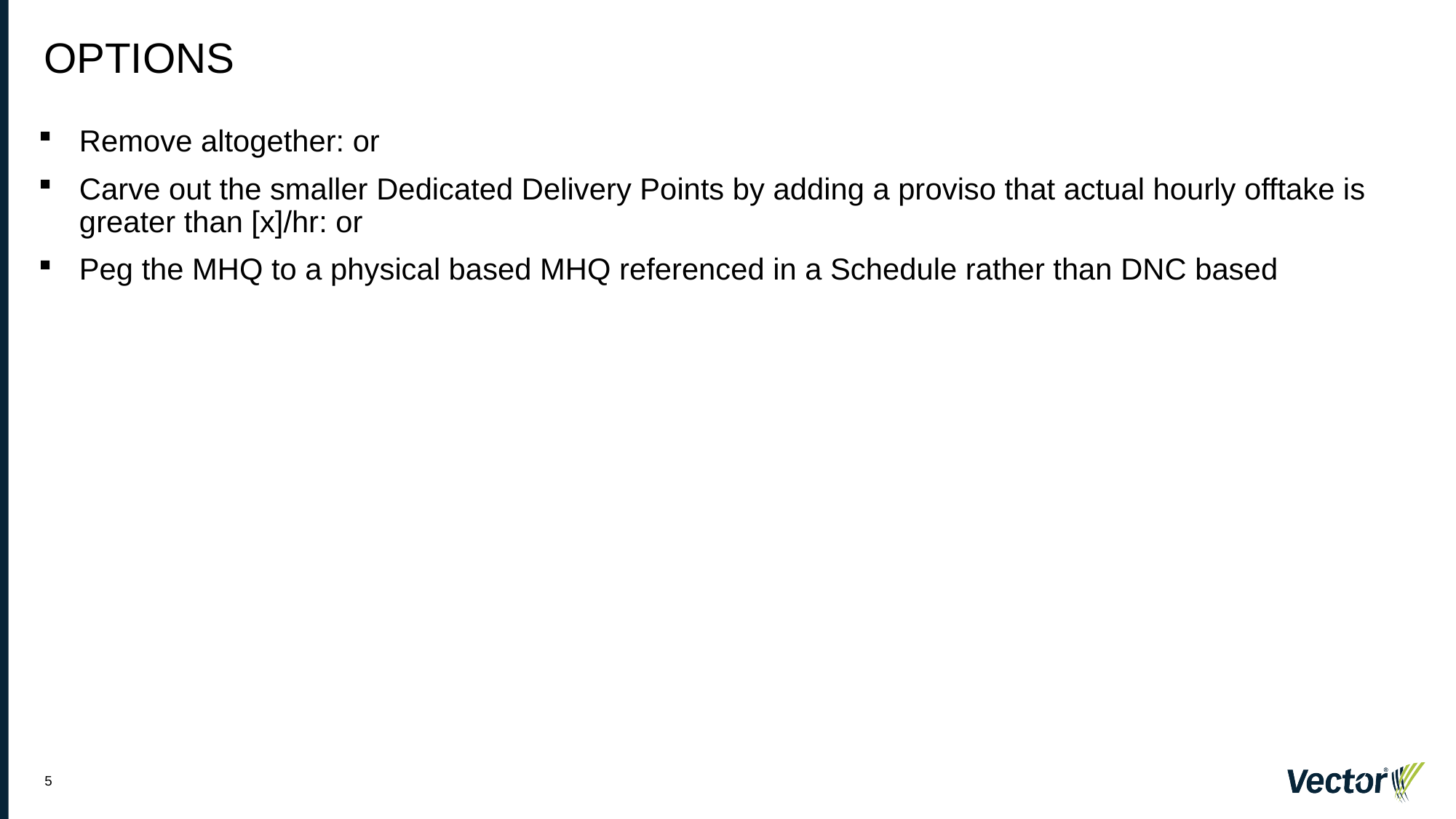

OPtions
Remove altogether: or
Carve out the smaller Dedicated Delivery Points by adding a proviso that actual hourly offtake is greater than [x]/hr: or
Peg the MHQ to a physical based MHQ referenced in a Schedule rather than DNC based